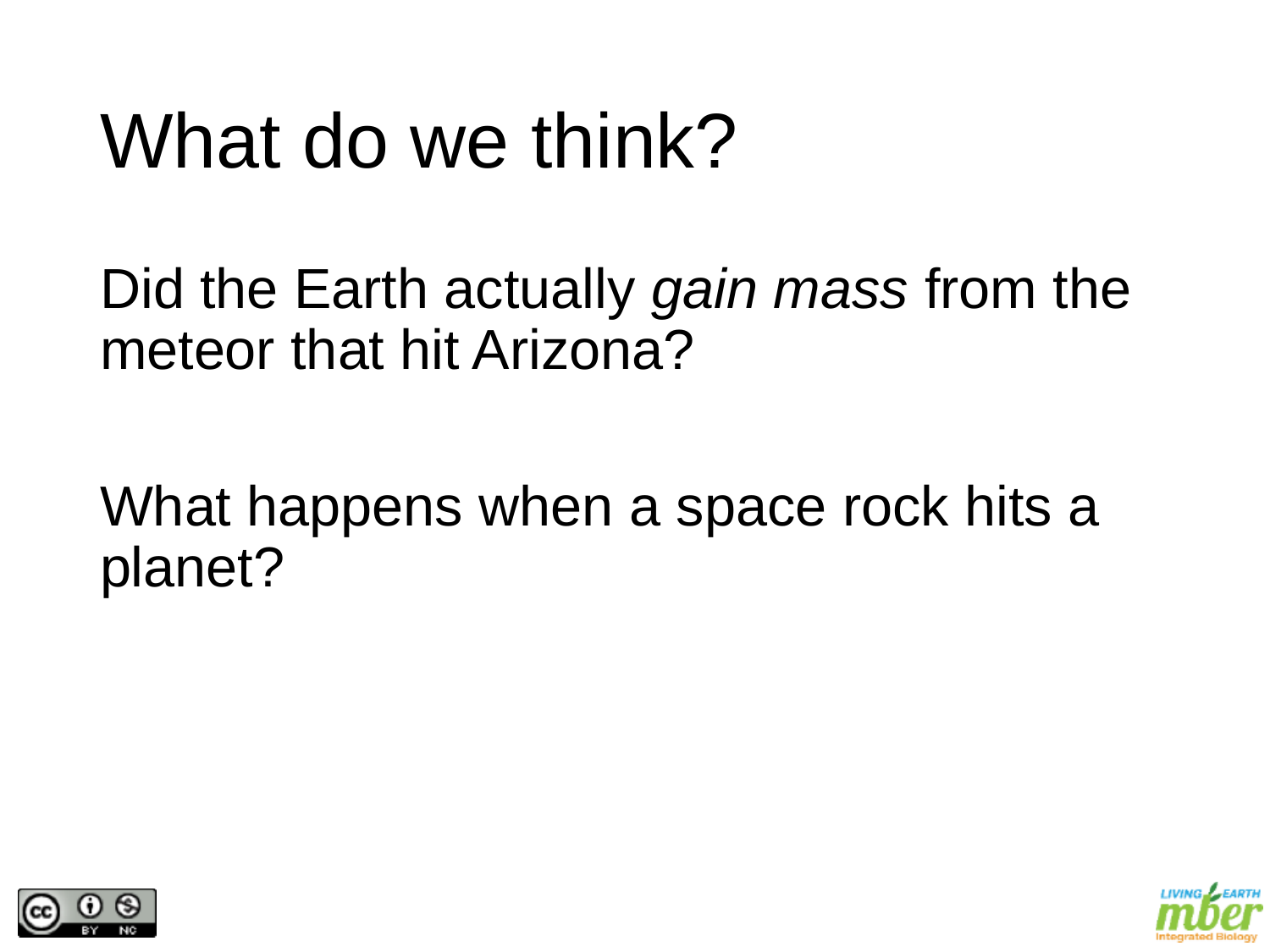

# What do we think?
Did the Earth actually gain mass from the meteor that hit Arizona?

What happens when a space rock hits a planet?